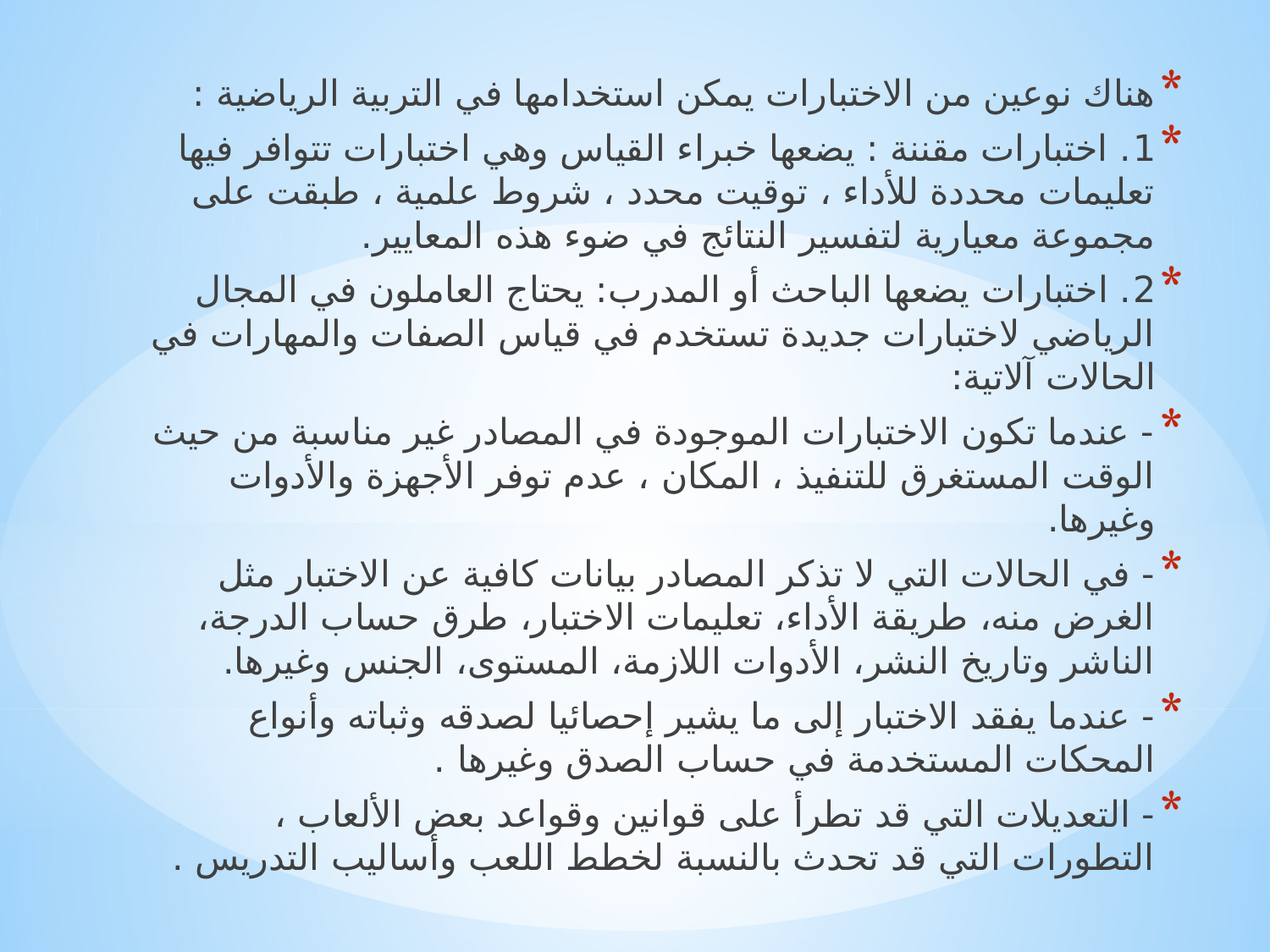

هناك نوعين من الاختبارات يمكن استخدامها في التربية الرياضية :
1. اختبارات مقننة : يضعها خبراء القياس وهي اختبارات تتوافر فيها تعليمات محددة للأداء ، توقيت محدد ، شروط علمية ، طبقت على مجموعة معيارية لتفسير النتائج في ضوء هذه المعايير.
2. اختبارات يضعها الباحث أو المدرب: يحتاج العاملون في المجال الرياضي لاختبارات جديدة تستخدم في قياس الصفات والمهارات في الحالات آلاتية:
- عندما تكون الاختبارات الموجودة في المصادر غير مناسبة من حيث الوقت المستغرق للتنفيذ ، المكان ، عدم توفر الأجهزة والأدوات وغيرها.
- في الحالات التي لا تذكر المصادر بيانات كافية عن الاختبار مثل الغرض منه، طريقة الأداء، تعليمات الاختبار، طرق حساب الدرجة، الناشر وتاريخ النشر، الأدوات اللازمة، المستوى، الجنس وغيرها.
- عندما يفقد الاختبار إلى ما يشير إحصائيا لصدقه وثباته وأنواع المحكات المستخدمة في حساب الصدق وغيرها .
- التعديلات التي قد تطرأ على قوانين وقواعد بعض الألعاب ، التطورات التي قد تحدث بالنسبة لخطط اللعب وأساليب التدريس .